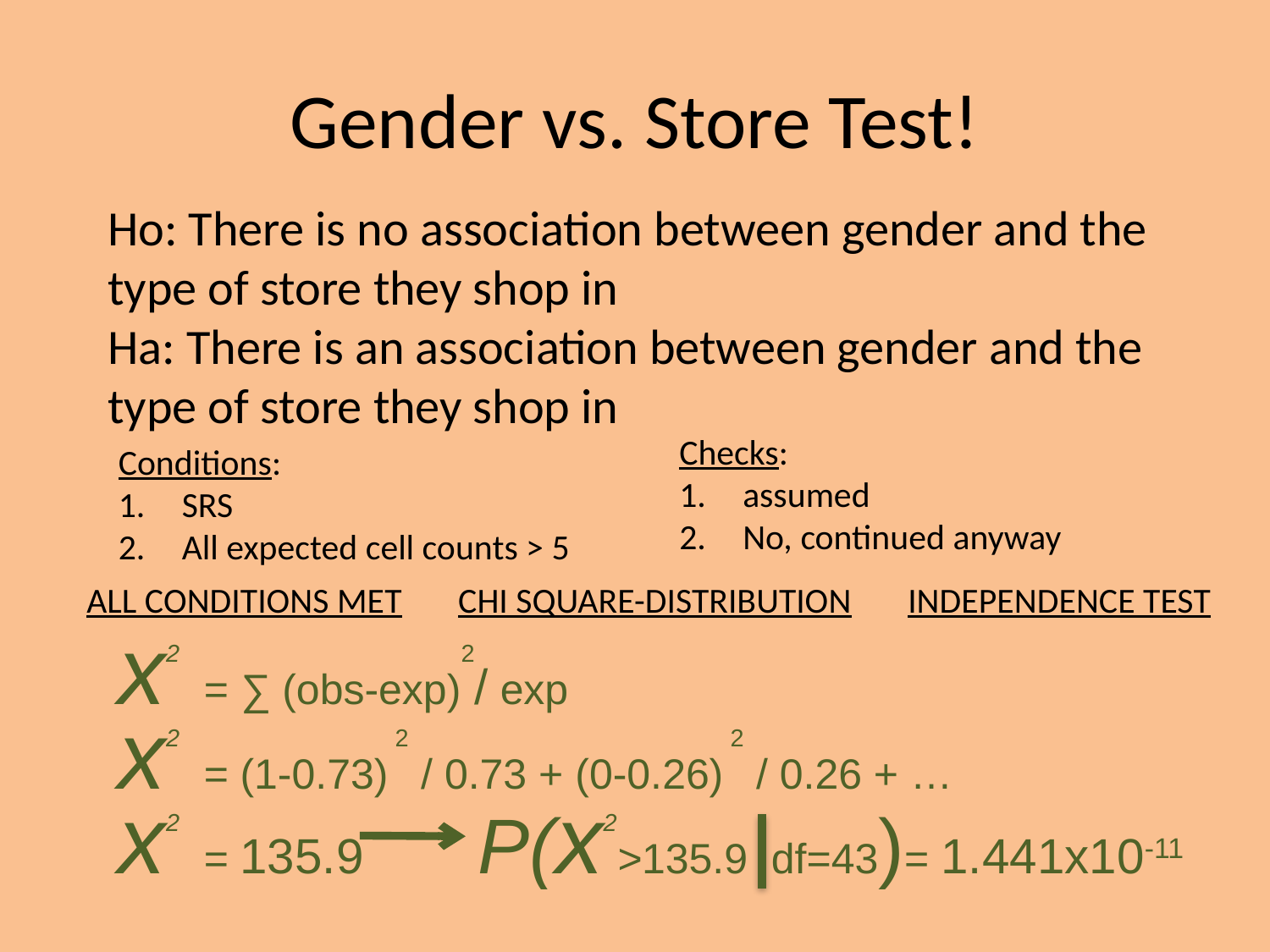

# Gender vs. Store Test!
Ho: There is no association between gender and the type of store they shop in
Ha: There is an association between gender and the type of store they shop in
Checks:
assumed
No, continued anyway
Conditions:
SRS
All expected cell counts > 5
ALL CONDITIONS MET       CHI SQUARE-DISTRIBUTION       INDEPENDENCE TEST
x2  = ∑ (obs-exp)2/ exp
x2  = (1-0.73) 2 / 0.73 + (0-0.26) 2 / 0.26 + …
x2  = 135.9
P(x2>135.9  df=43)= 1.441x10-11